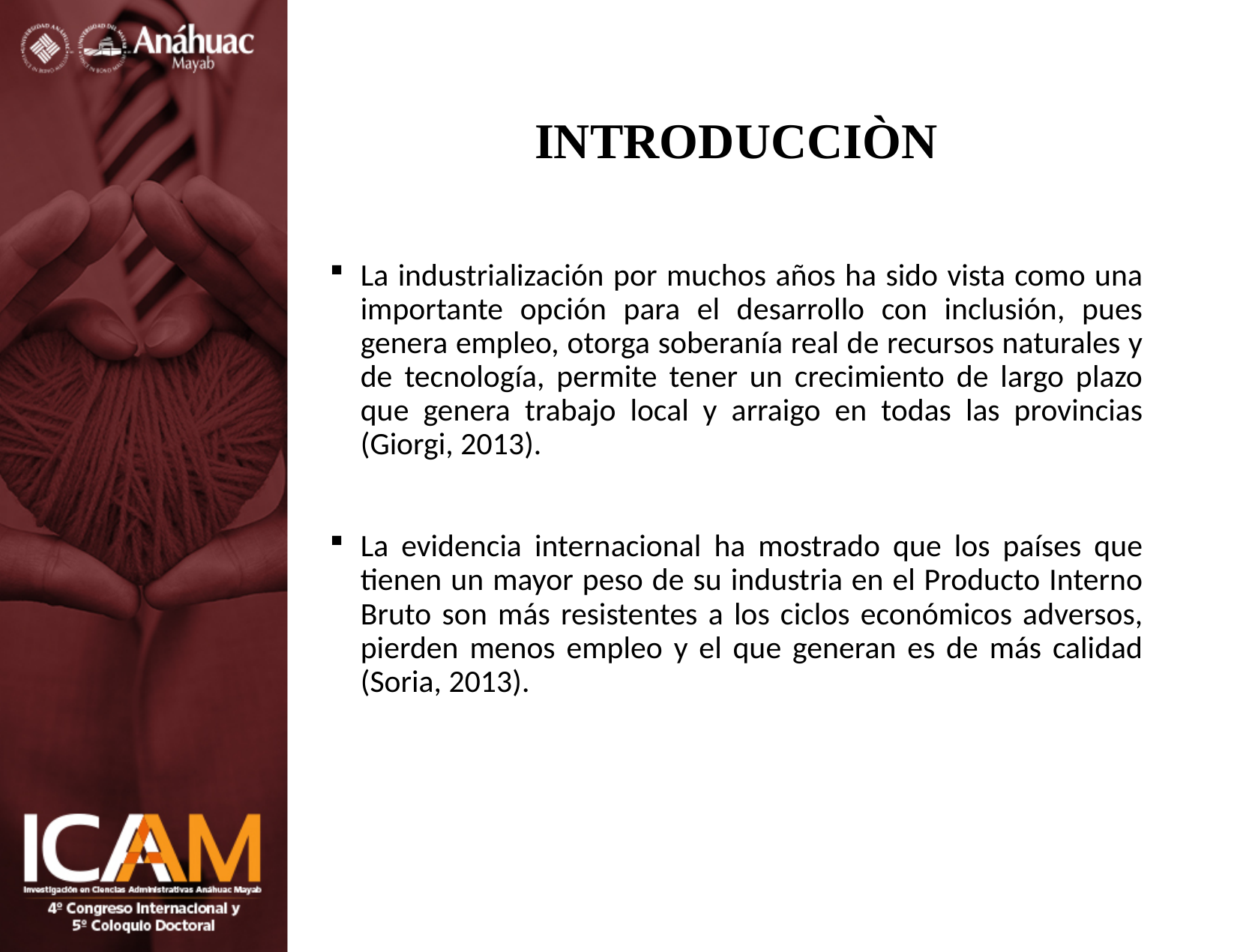

# INTRODUCCIÒN
La industrialización por muchos años ha sido vista como una importante opción para el desarrollo con inclusión, pues genera empleo, otorga soberanía real de recursos naturales y de tecnología, permite tener un crecimiento de largo plazo que genera trabajo local y arraigo en todas las provincias (Giorgi, 2013).

La evidencia internacional ha mostrado que los países que tienen un mayor peso de su industria en el Producto Interno Bruto son más resistentes a los ciclos económicos adversos, pierden menos empleo y el que generan es de más calidad (Soria, 2013).